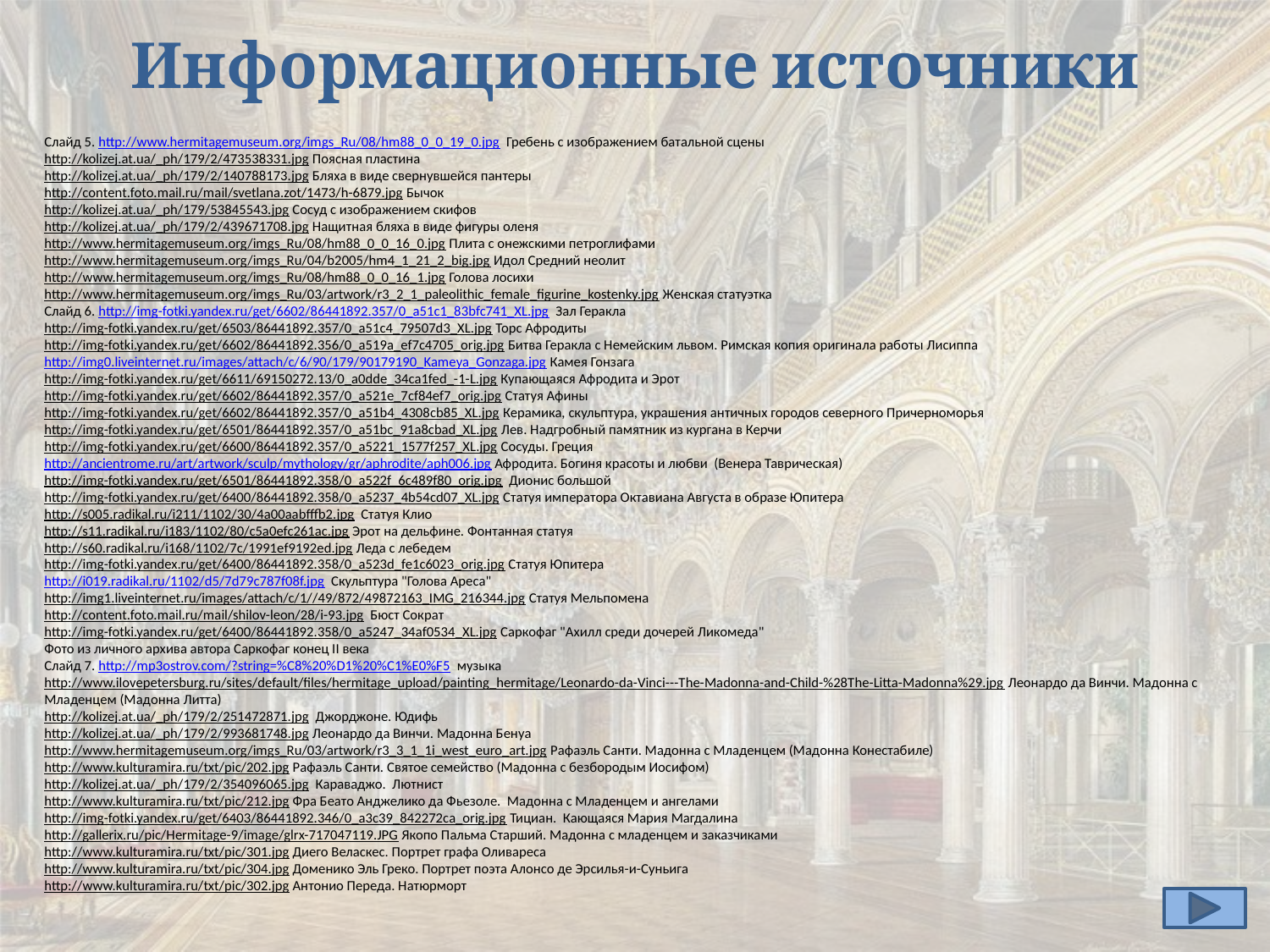

# Информационные источники
Слайд 5. http://www.hermitagemuseum.org/imgs_Ru/08/hm88_0_0_19_0.jpg  Гребень с изображением батальной сцены
http://kolizej.at.ua/_ph/179/2/473538331.jpg Поясная пластина
http://kolizej.at.ua/_ph/179/2/140788173.jpg Бляха в виде свернувшейся пантеры
http://content.foto.mail.ru/mail/svetlana.zot/1473/h-6879.jpg Бычок
http://kolizej.at.ua/_ph/179/53845543.jpg Сосуд с изображением скифов
http://kolizej.at.ua/_ph/179/2/439671708.jpg Нащитная бляха в виде фигуры оленя
http://www.hermitagemuseum.org/imgs_Ru/08/hm88_0_0_16_0.jpg Плита с онежскими петроглифами
http://www.hermitagemuseum.org/imgs_Ru/04/b2005/hm4_1_21_2_big.jpg Идол Средний неолит
http://www.hermitagemuseum.org/imgs_Ru/08/hm88_0_0_16_1.jpg Голова лосихи
http://www.hermitagemuseum.org/imgs_Ru/03/artwork/r3_2_1_paleolithic_female_figurine_kostenky.jpg Женская статуэтка
Слайд 6. http://img-fotki.yandex.ru/get/6602/86441892.357/0_a51c1_83bfc741_XL.jpg  Зал Геракла
http://img-fotki.yandex.ru/get/6503/86441892.357/0_a51c4_79507d3_XL.jpg Торс Афродиты
http://img-fotki.yandex.ru/get/6602/86441892.356/0_a519a_ef7c4705_orig.jpg Битва Геракла с Немейским львом. Римская копия оригинала работы Лисиппа
http://img0.liveinternet.ru/images/attach/c/6/90/179/90179190_Kameya_Gonzaga.jpg Камея Гонзага
http://img-fotki.yandex.ru/get/6611/69150272.13/0_a0dde_34ca1fed_-1-L.jpg Купающаяся Афродита и Эрот
http://img-fotki.yandex.ru/get/6602/86441892.357/0_a521e_7cf84ef7_orig.jpg Статуя Афины
http://img-fotki.yandex.ru/get/6602/86441892.357/0_a51b4_4308cb85_XL.jpg Керамика, скульптура, украшения античных городов северного Причерноморья
http://img-fotki.yandex.ru/get/6501/86441892.357/0_a51bc_91a8cbad_XL.jpg Лев. Надгробный памятник из кургана в Керчи
http://img-fotki.yandex.ru/get/6600/86441892.357/0_a5221_1577f257_XL.jpg Сосуды. Греция
http://ancientrome.ru/art/artwork/sculp/mythology/gr/aphrodite/aph006.jpg Афродита. Богиня красоты и любви  (Венера Таврическая)
http://img-fotki.yandex.ru/get/6501/86441892.358/0_a522f_6c489f80_orig.jpg  Дионис большой
http://img-fotki.yandex.ru/get/6400/86441892.358/0_a5237_4b54cd07_XL.jpg Статуя императора Октавиана Августа в образе Юпитера
http://s005.radikal.ru/i211/1102/30/4a00aabfffb2.jpg  Статуя Клио
http://s11.radikal.ru/i183/1102/80/c5a0efc261ac.jpg Эрот на дельфине. Фонтанная статуя
http://s60.radikal.ru/i168/1102/7c/1991ef9192ed.jpg Леда с лебедем
http://img-fotki.yandex.ru/get/6400/86441892.358/0_a523d_fe1c6023_orig.jpg Статуя Юпитера
http://i019.radikal.ru/1102/d5/7d79c787f08f.jpg  Скульптура "Голова Ареса"
http://img1.liveinternet.ru/images/attach/c/1//49/872/49872163_IMG_216344.jpg Статуя Мельпомена
http://content.foto.mail.ru/mail/shilov-leon/28/i-93.jpg  Бюст Сократ
http://img-fotki.yandex.ru/get/6400/86441892.358/0_a5247_34af0534_XL.jpg Саркофаг "Ахилл среди дочерей Ликомеда"
Фото из личного архива автора Саркофаг конец II века
Слайд 7. http://mp3ostrov.com/?string=%C8%20%D1%20%C1%E0%F5  музыка
http://www.ilovepetersburg.ru/sites/default/files/hermitage_upload/painting_hermitage/Leonardo-da-Vinci---The-Madonna-and-Child-%28The-Litta-Madonna%29.jpg Леонардо да Винчи. Мадонна с Младенцем (Мадонна Литта)
http://kolizej.at.ua/_ph/179/2/251472871.jpg  Джорджоне. Юдифь
http://kolizej.at.ua/_ph/179/2/993681748.jpg Леонардо да Винчи. Мадонна Бенуа
http://www.hermitagemuseum.org/imgs_Ru/03/artwork/r3_3_1_1i_west_euro_art.jpg Рафаэль Санти. Мадонна с Младенцем (Мадонна Конестабиле)
http://www.kulturamira.ru/txt/pic/202.jpg Рафаэль Санти. Святое семейство (Мадонна с безбородым Иосифом)
http://kolizej.at.ua/_ph/179/2/354096065.jpg  Караваджо.  Лютнист
http://www.kulturamira.ru/txt/pic/212.jpg Фра Беато Анджелико да Фьезоле.  Мадонна с Младенцем и ангелами
http://img-fotki.yandex.ru/get/6403/86441892.346/0_a3c39_842272ca_orig.jpg Тициан.  Кающаяся Мария Магдалина
http://gallerix.ru/pic/Hermitage-9/image/glrx-717047119.JPG Якопо Пальма Старший. Мадонна с младенцем и заказчиками
http://www.kulturamira.ru/txt/pic/301.jpg Диего Веласкес. Портрет графа Оливареса
http://www.kulturamira.ru/txt/pic/304.jpg Доменико Эль Греко. Портрет поэта Алонсо де Эрсилья-и-Суньига
http://www.kulturamira.ru/txt/pic/302.jpg Антонио Переда. Натюрморт